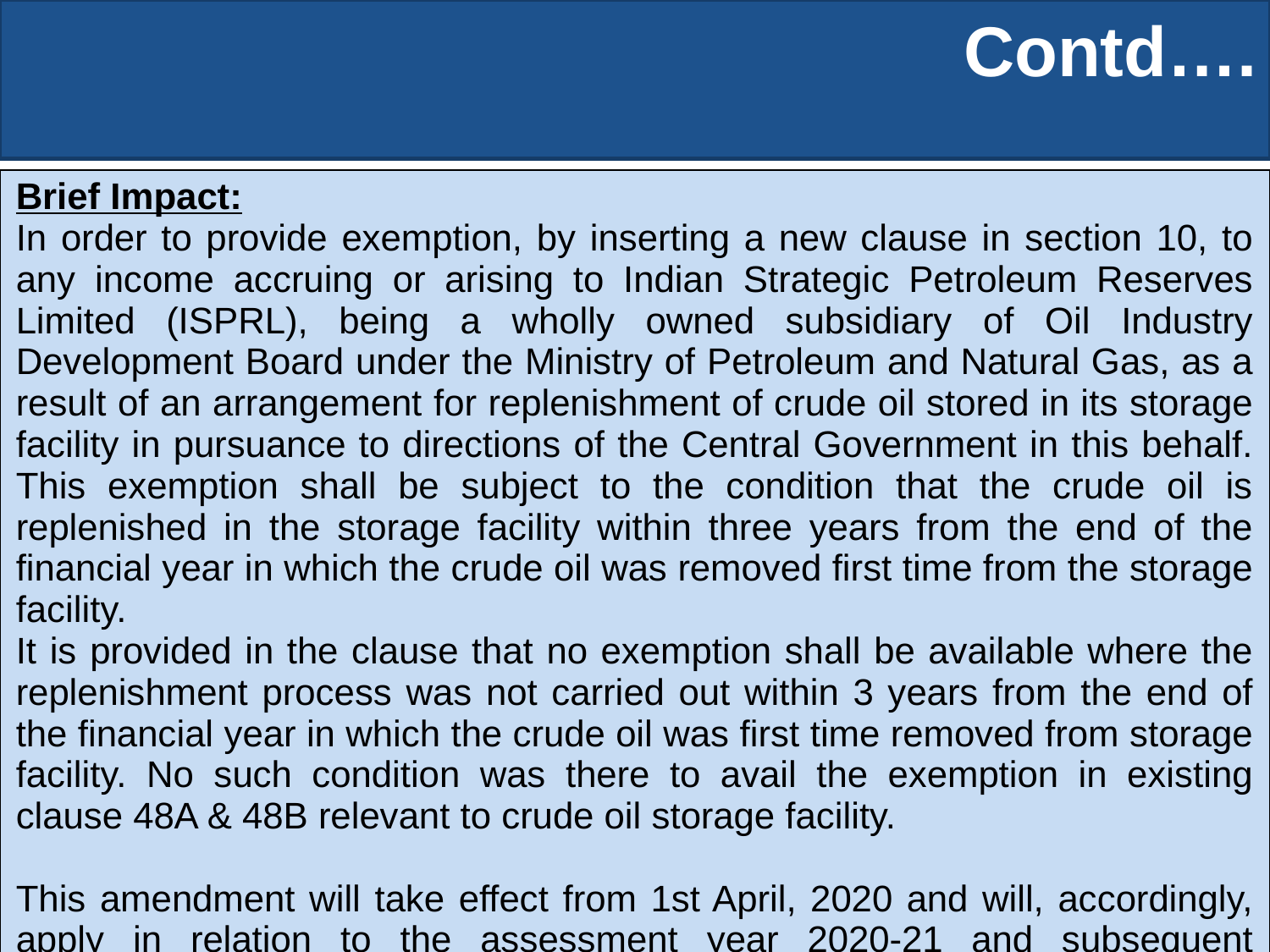

# Contd….
| Brief Impact: In order to provide exemption, by inserting a new clause in section 10, to any income accruing or arising to Indian Strategic Petroleum Reserves Limited (ISPRL), being a wholly owned subsidiary of Oil Industry Development Board under the Ministry of Petroleum and Natural Gas, as a result of an arrangement for replenishment of crude oil stored in its storage facility in pursuance to directions of the Central Government in this behalf. This exemption shall be subject to the condition that the crude oil is replenished in the storage facility within three years from the end of the financial year in which the crude oil was removed first time from the storage facility. It is provided in the clause that no exemption shall be available where the replenishment process was not carried out within 3 years from the end of the financial year in which the crude oil was first time removed from storage facility. No such condition was there to avail the exemption in existing clause 48A & 48B relevant to crude oil storage facility. This amendment will take effect from 1st April, 2020 and will, accordingly, apply in relation to the assessment year 2020-21 and subsequent assessment years. |
| --- |
58